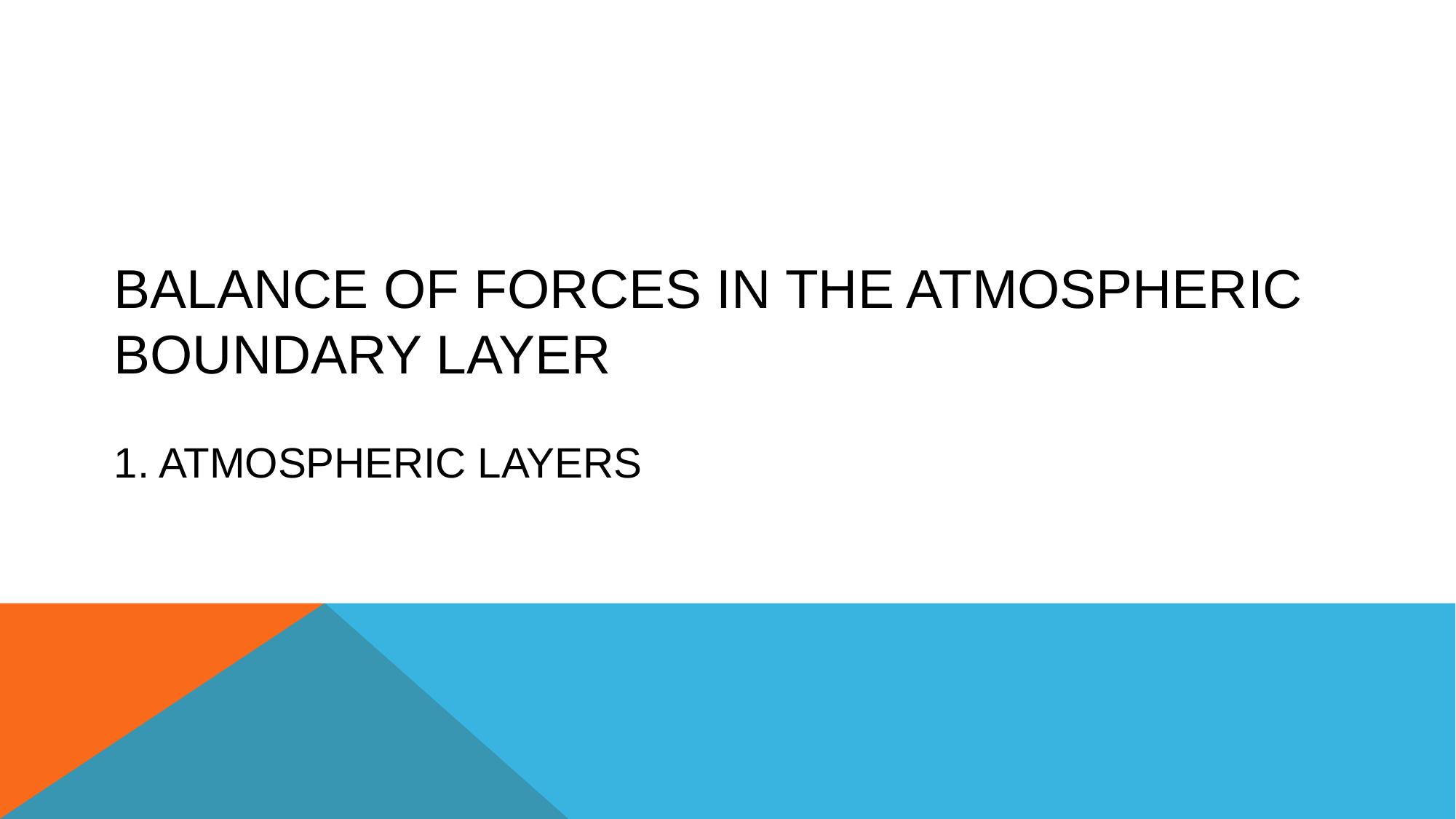

# Balance of Forces in the Atmospheric Boundary layer 1. Atmospheric layers